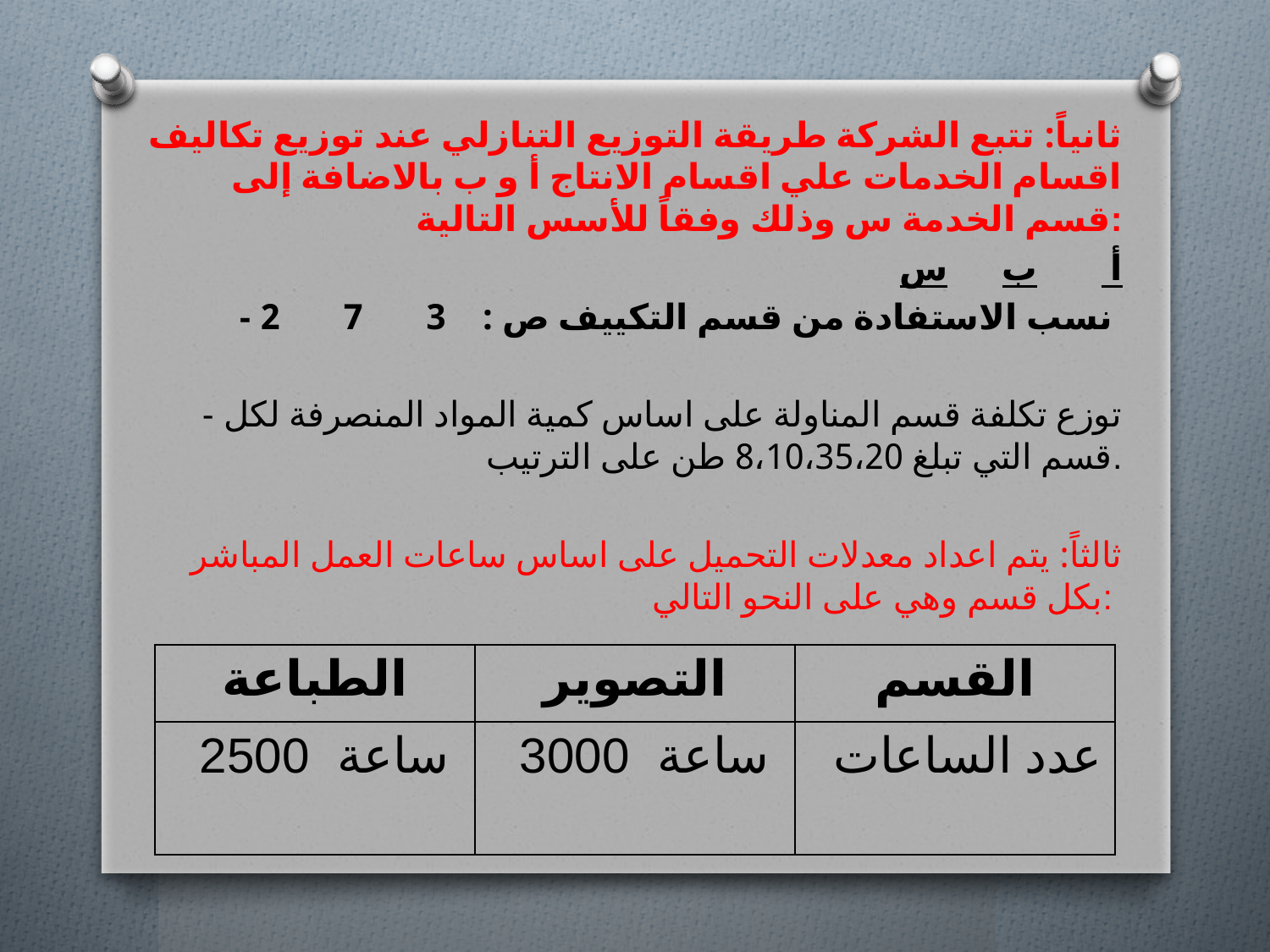

ثانياً: تتبع الشركة طريقة التوزيع التنازلي عند توزيع تكاليف اقسام الخدمات علي اقسام الانتاج أ و ب بالاضافة إلى قسم الخدمة س وذلك وفقاً للأسس التالية:
                                                    أ        ب      س
  - نسب الاستفادة من قسم التكييف ص :    3       7       2

 - توزع تكلفة قسم المناولة على اساس كمية المواد المنصرفة لكل قسم التي تبلغ 8،10،35،20 طن على الترتيب.

ثالثاً: يتم اعداد معدلات التحميل على اساس ساعات العمل المباشر بكل قسم وهي على النحو التالي:
| الطباعة | التصوير | القسم |
| --- | --- | --- |
| 2500 ساعة | 3000 ساعة | عدد الساعات |